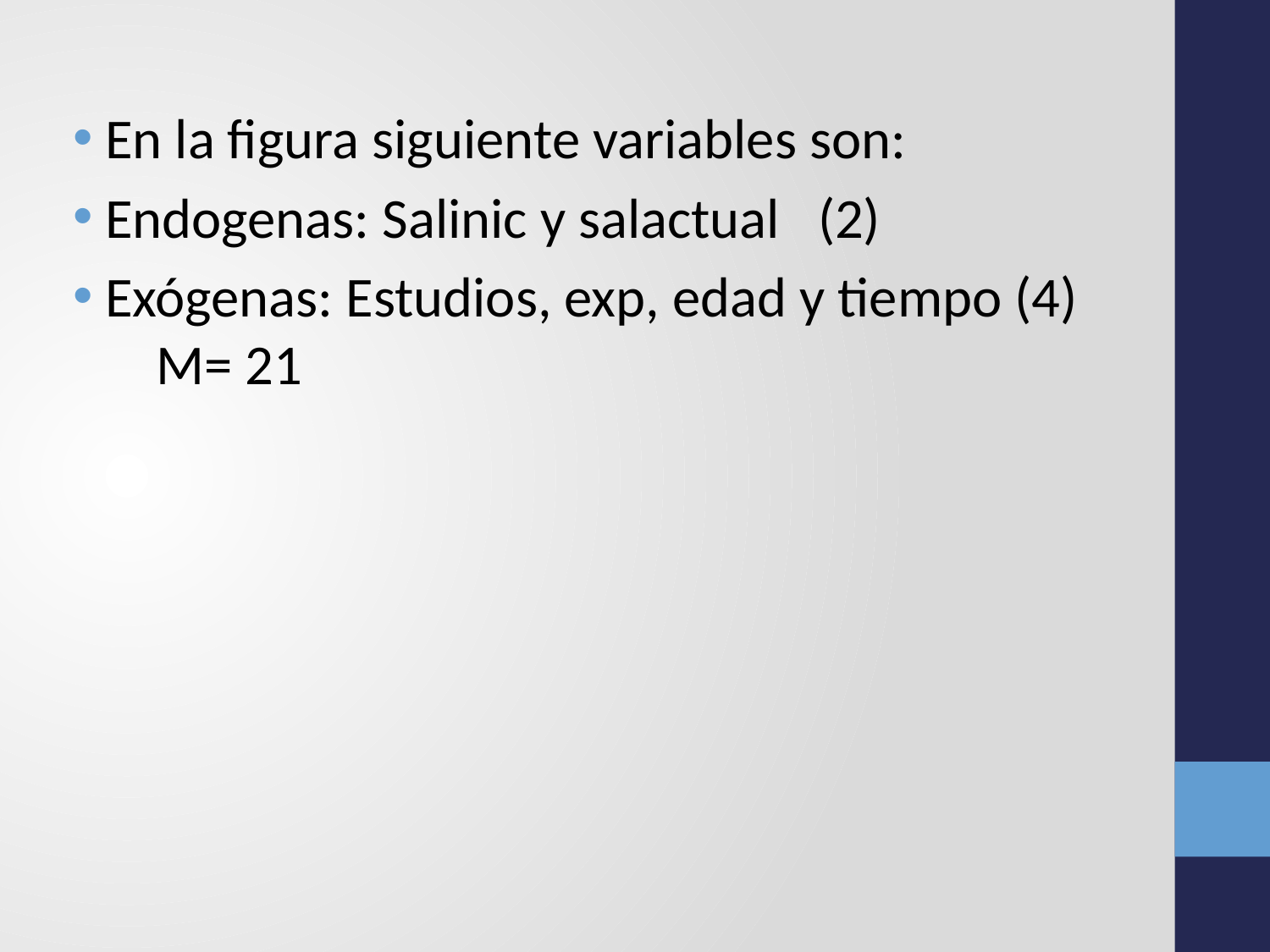

En la figura siguiente variables son:
Endogenas: Salinic y salactual   (2)
Exógenas: Estudios, exp, edad y tiempo (4)       M= 21